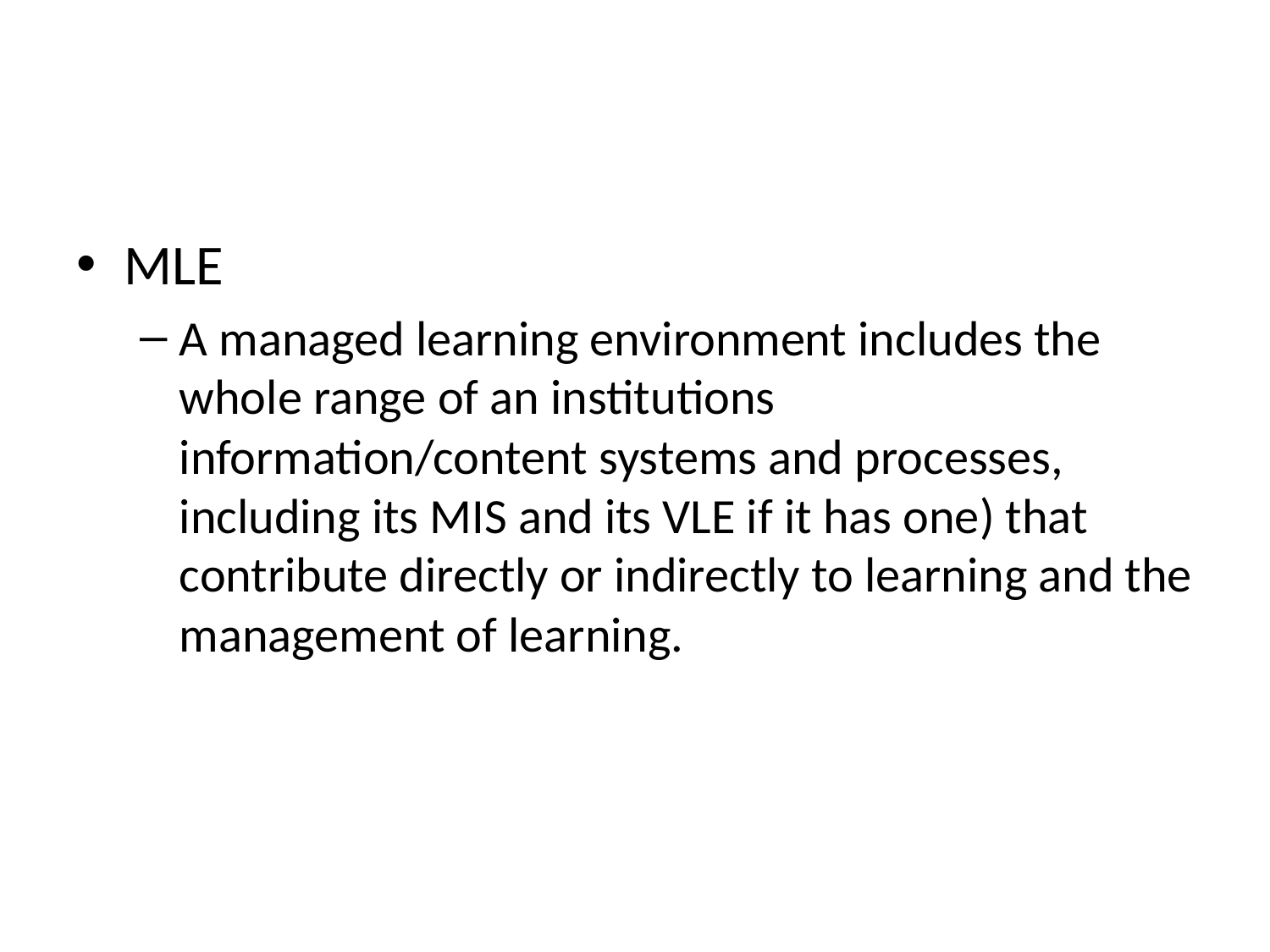

#
MLE
A managed learning environment includes the whole range of an institutions information/content systems and processes, including its MIS and its VLE if it has one) that contribute directly or indirectly to learning and the management of learning.